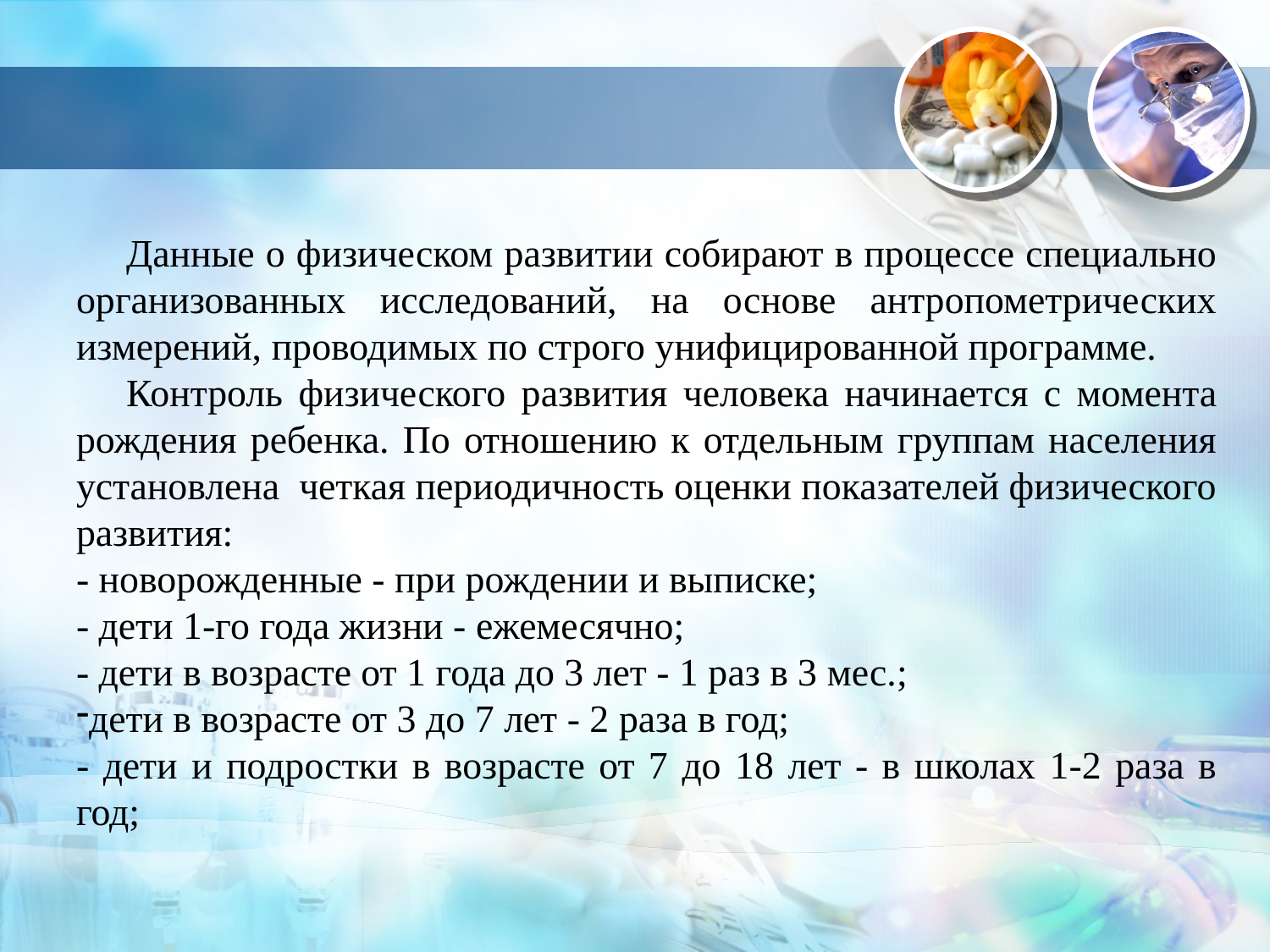

Данные о физическом развитии собирают в процессе специально организованных исследований, на основе антропометрических измерений, проводимых по строго унифицированной программе.
Контроль физического развития человека начинается с момента рождения ребенка. По отношению к отдельным группам населения установлена  четкая периодичность оценки показателей физического развития:
- новорожденные - при рождении и выписке;
- дети 1-го года жизни - ежемесячно;
- дети в возрасте от 1 года до 3 лет - 1 раз в 3 мес.;
дети в возрасте от 3 до 7 лет - 2 раза в год;
- дети и подростки в возрасте от 7 до 18 лет - в школах 1-2 раза в год;